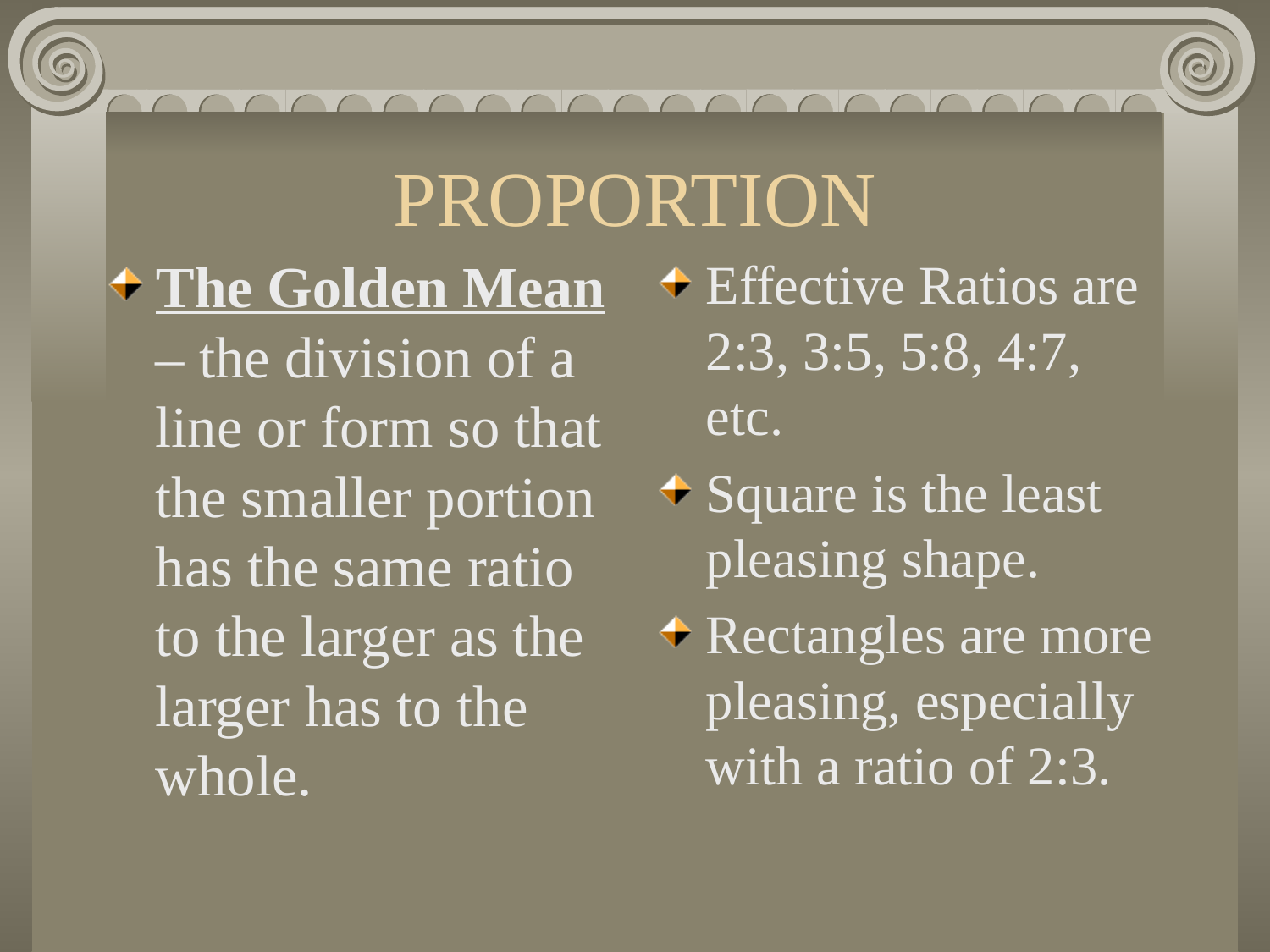

# PROPORTION
The Golden Mean – the division of a line or form so that the smaller portion has the same ratio to the larger as the larger has to the whole.

Effective Ratios are 2:3, 3:5, 5:8, 4:7, etc.
Square is the least pleasing shape.
Rectangles are more pleasing, especially with a ratio of 2:3.